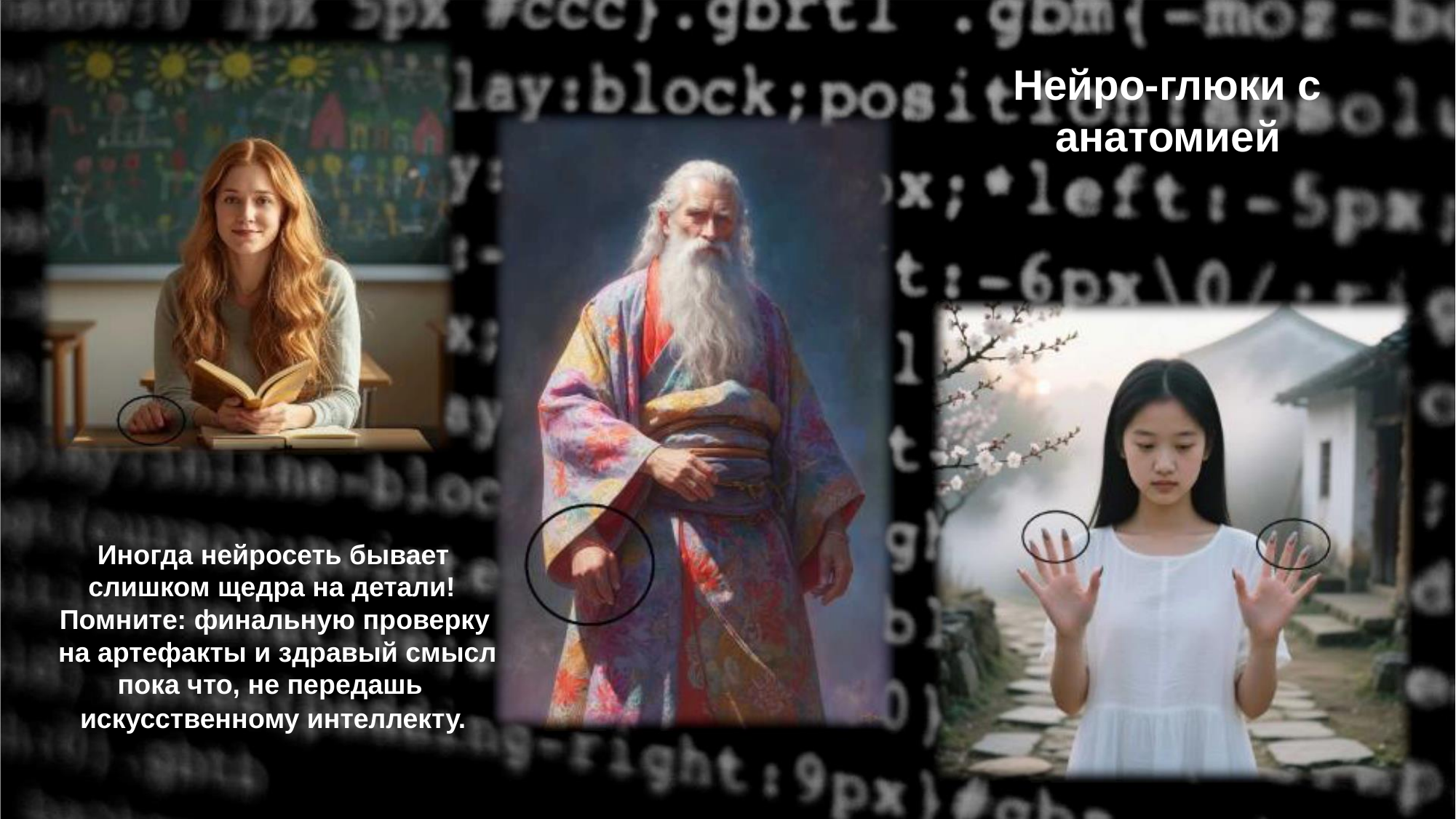

Нейро-глюки с
анатомией
Иногда нейросеть бывает
слишком щедра на детали!
Помните: финальную проверку
на артефакты и здравый смысл
пока что, не передашь
искусственному интеллекту.